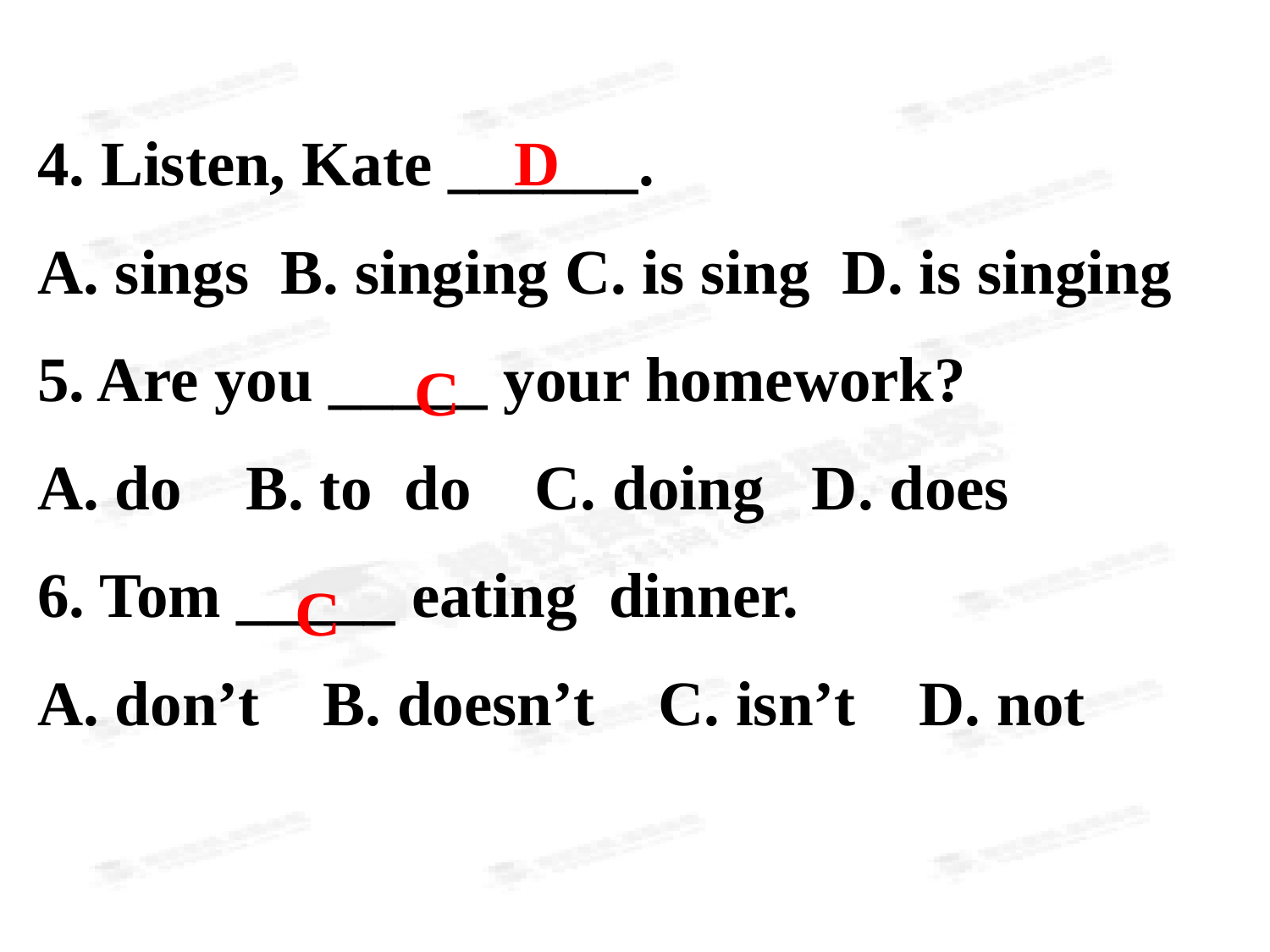

4. Listen, Kate ______.
A. sings  B. singing C. is sing  D. is singing
5. Are you _____ your homework?
A. do    B. to  do    C. doing   D. does
6. Tom _____ eating  dinner.
A. don’t    B. doesn’t    C. isn’t    D. not
D
C
C